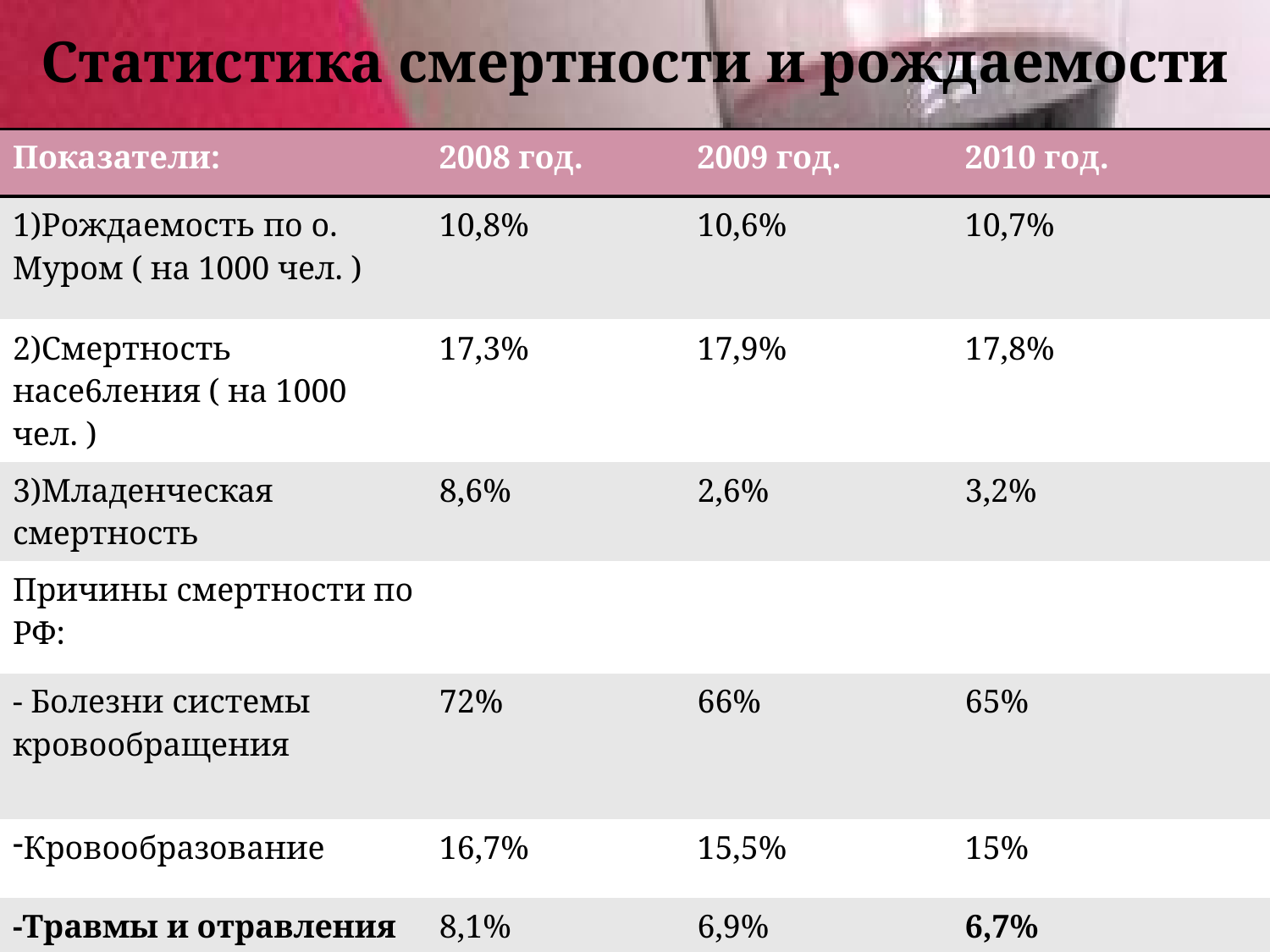

Статистика смертности и рождаемости
| Показатели: | 2008 год. | 2009 год. | 2010 год. |
| --- | --- | --- | --- |
| 1)Рождаемость по о. Муром ( на 1000 чел. ) | 10,8% | 10,6% | 10,7% |
| 2)Смертность насе6ления ( на 1000 чел. ) | 17,3% | 17,9% | 17,8% |
| 3)Младенческая смертность | 8,6% | 2,6% | 3,2% |
| Причины смертности по РФ: |  |  |  |
| - Болезни системы кровообращения | 72% | 66% | 65% |
| Кровообразование | 16,7% | 15,5% | 15% |
| -Травмы и отравления | 8,1% | 6,9% | 6,7% |